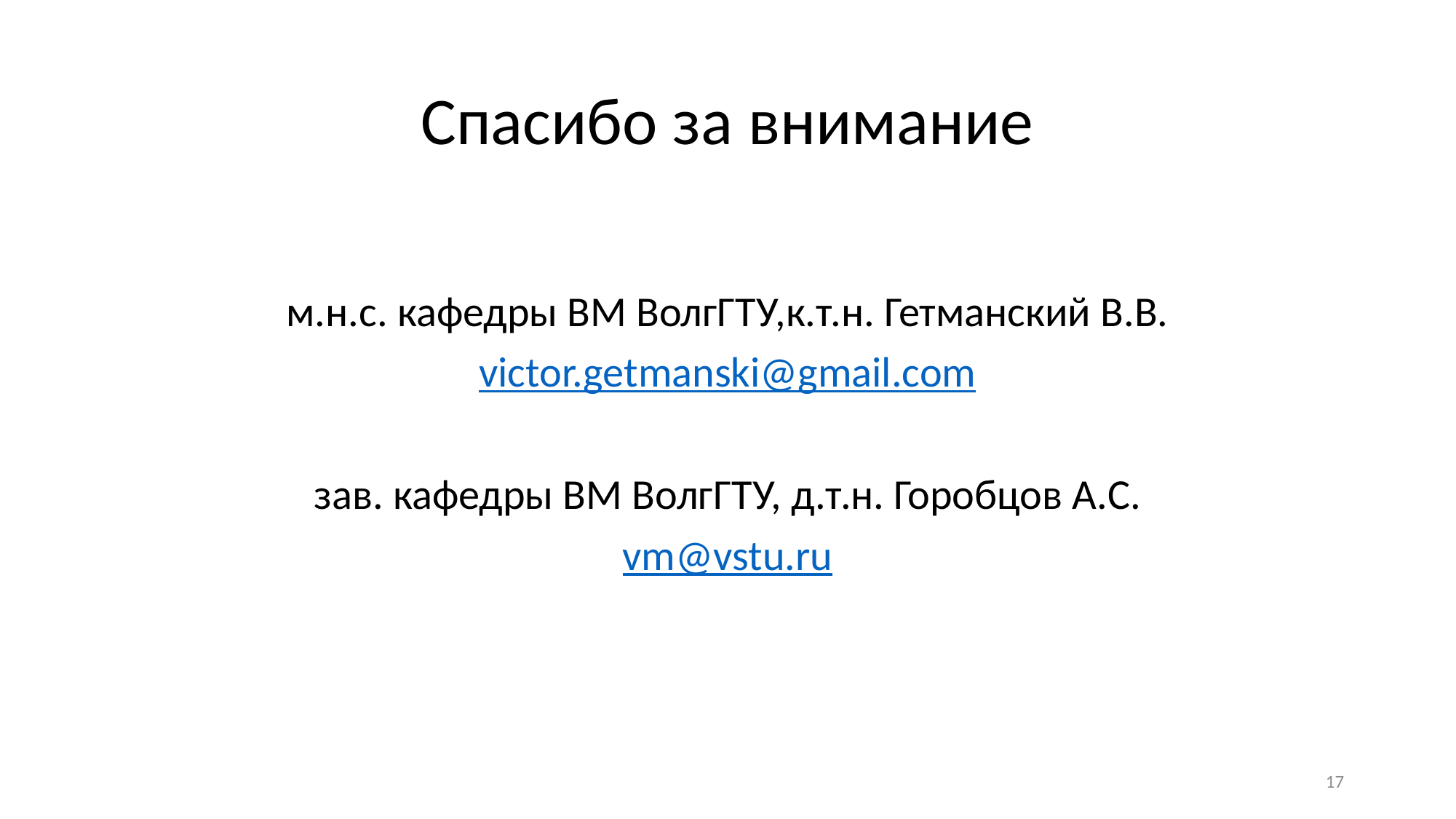

# Спасибо за внимание

м.н.с. кафедры ВМ ВолгГТУ,к.т.н. Гетманский В.В.
victor.getmanski@gmail.com

зав. кафедры ВМ ВолгГТУ, д.т.н. Горобцов А.С.
vm@vstu.ru

17